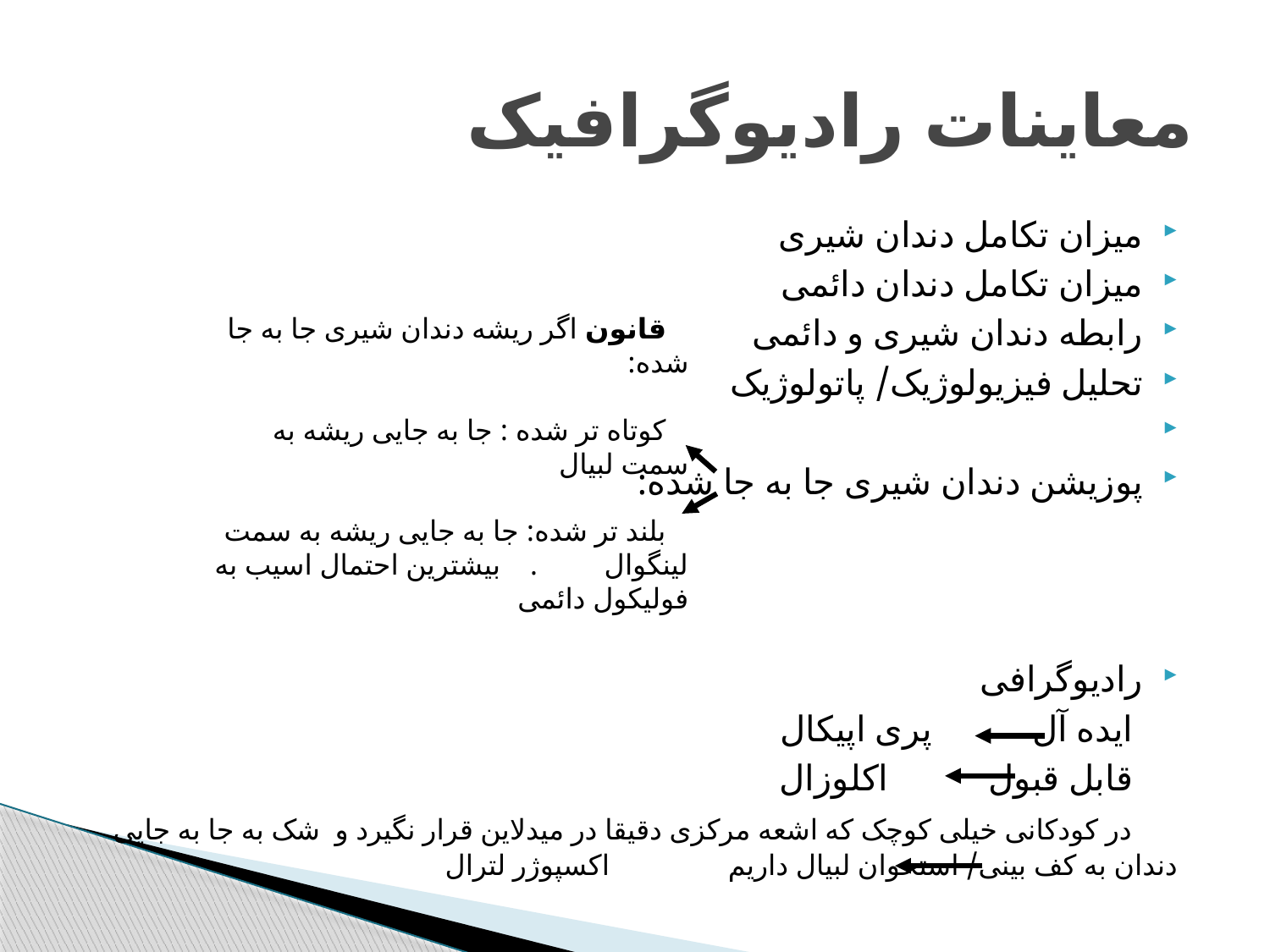

# معاینات رادیوگرافیک
میزان تکامل دندان شیری
میزان تکامل دندان دائمی
رابطه دندان شیری و دائمی
تحلیل فیزیولوژیک/ پاتولوژیک

پوزیشن دندان شیری جا به جا شده:

رادیوگرافی
     ایده آل           پری اپیکال
     قابل قبول           اکلوزال
     در کودکانی خیلی کوچک که اشعه مرکزی دقیقا در میدلاین قرار نگیرد و  شک به جا به جایی دندان به کف بینی/ استخوان لبیال داریم                اکسپوژر لترال

   قانون اگر ریشه دندان شیری جا به جا شده:

   کوتاه تر شده : جا به جایی ریشه به سمت لبیال

   بلند تر شده: جا به جایی ریشه به سمت لینگوال         .    بیشترین احتمال اسیب به فولیکول دائمی